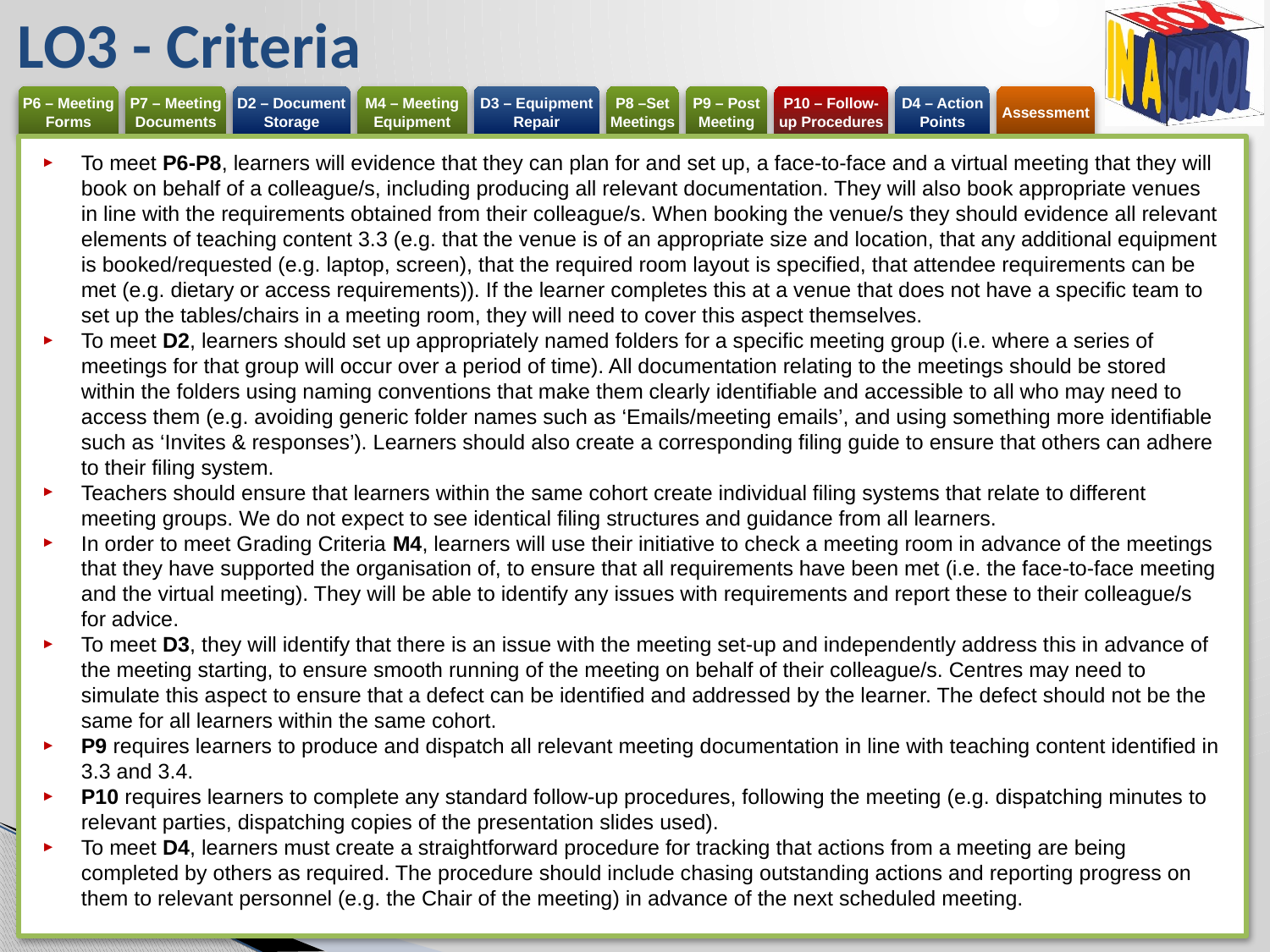

# LO3 - Criteria
To meet P6-P8, learners will evidence that they can plan for and set up, a face-to-face and a virtual meeting that they will book on behalf of a colleague/s, including producing all relevant documentation. They will also book appropriate venues in line with the requirements obtained from their colleague/s. When booking the venue/s they should evidence all relevant elements of teaching content 3.3 (e.g. that the venue is of an appropriate size and location, that any additional equipment is booked/requested (e.g. laptop, screen), that the required room layout is specified, that attendee requirements can be met (e.g. dietary or access requirements)). If the learner completes this at a venue that does not have a specific team to set up the tables/chairs in a meeting room, they will need to cover this aspect themselves.
To meet D2, learners should set up appropriately named folders for a specific meeting group (i.e. where a series of meetings for that group will occur over a period of time). All documentation relating to the meetings should be stored within the folders using naming conventions that make them clearly identifiable and accessible to all who may need to access them (e.g. avoiding generic folder names such as ‘Emails/meeting emails’, and using something more identifiable such as ‘Invites & responses’). Learners should also create a corresponding filing guide to ensure that others can adhere to their filing system.
Teachers should ensure that learners within the same cohort create individual filing systems that relate to different meeting groups. We do not expect to see identical filing structures and guidance from all learners.
In order to meet Grading Criteria M4, learners will use their initiative to check a meeting room in advance of the meetings that they have supported the organisation of, to ensure that all requirements have been met (i.e. the face-to-face meeting and the virtual meeting). They will be able to identify any issues with requirements and report these to their colleague/s for advice.
To meet D3, they will identify that there is an issue with the meeting set-up and independently address this in advance of the meeting starting, to ensure smooth running of the meeting on behalf of their colleague/s. Centres may need to simulate this aspect to ensure that a defect can be identified and addressed by the learner. The defect should not be the same for all learners within the same cohort.
P9 requires learners to produce and dispatch all relevant meeting documentation in line with teaching content identified in 3.3 and 3.4.
P10 requires learners to complete any standard follow-up procedures, following the meeting (e.g. dispatching minutes to relevant parties, dispatching copies of the presentation slides used).
To meet D4, learners must create a straightforward procedure for tracking that actions from a meeting are being completed by others as required. The procedure should include chasing outstanding actions and reporting progress on them to relevant personnel (e.g. the Chair of the meeting) in advance of the next scheduled meeting.